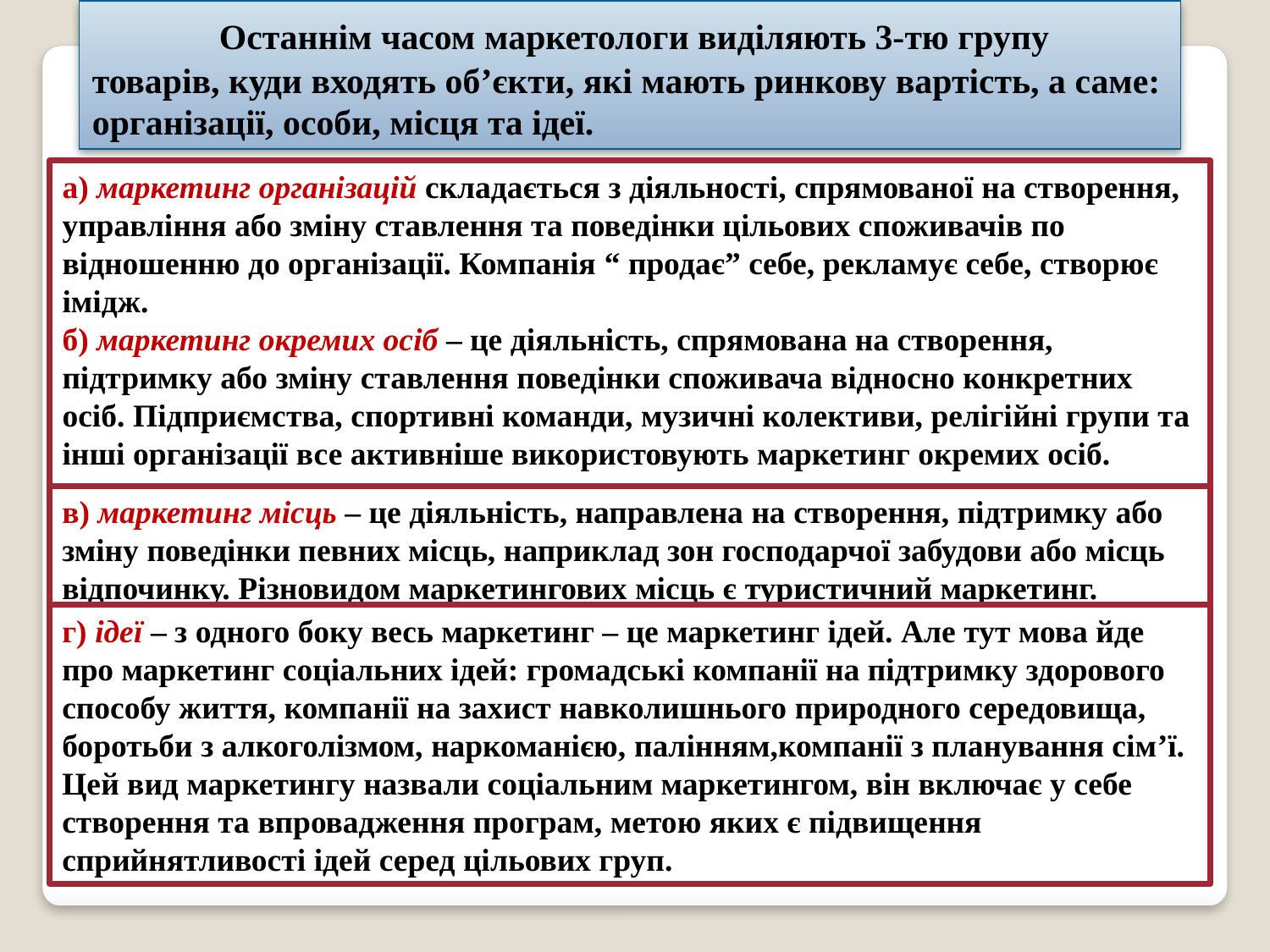

Останнім часом маркетологи виділяють 3-тю групу товарів, куди входять об’єкти, які мають ринкову вартість, а саме: організації, особи, місця та ідеї.
а) маркетинг організацій складається з діяльності, спрямованої на створення, управління або зміну ставлення та поведінки цільових споживачів по відношенню до організації. Компанія “ продає” себе, рекламує себе, створює імідж.
б) маркетинг окремих осіб – це діяльність, спрямована на створення, підтримку або зміну ставлення поведінки споживача відносно конкретних осіб. Підприємства, спортивні команди, музичні колективи, релігійні групи та інші організації все активніше використовують маркетинг окремих осіб.

в) маркетинг місць – це діяльність, направлена на створення, підтримку або зміну поведінки певних місць, наприклад зон господарчої забудови або місць відпочинку. Різновидом маркетингових місць є туристичний маркетинг.

г) ідеї – з одного боку весь маркетинг – це маркетинг ідей. Але тут мова йде про маркетинг соціальних ідей: громадські компанії на підтримку здорового способу життя, компанії на захист навколишнього природного середовища, боротьби з алкоголізмом, наркоманією, палінням,компанії з планування сім’ї. Цей вид маркетингу назвали соціальним маркетингом, він включає у себе створення та впровадження програм, метою яких є підвищення сприйнятливості ідей серед цільових груп.